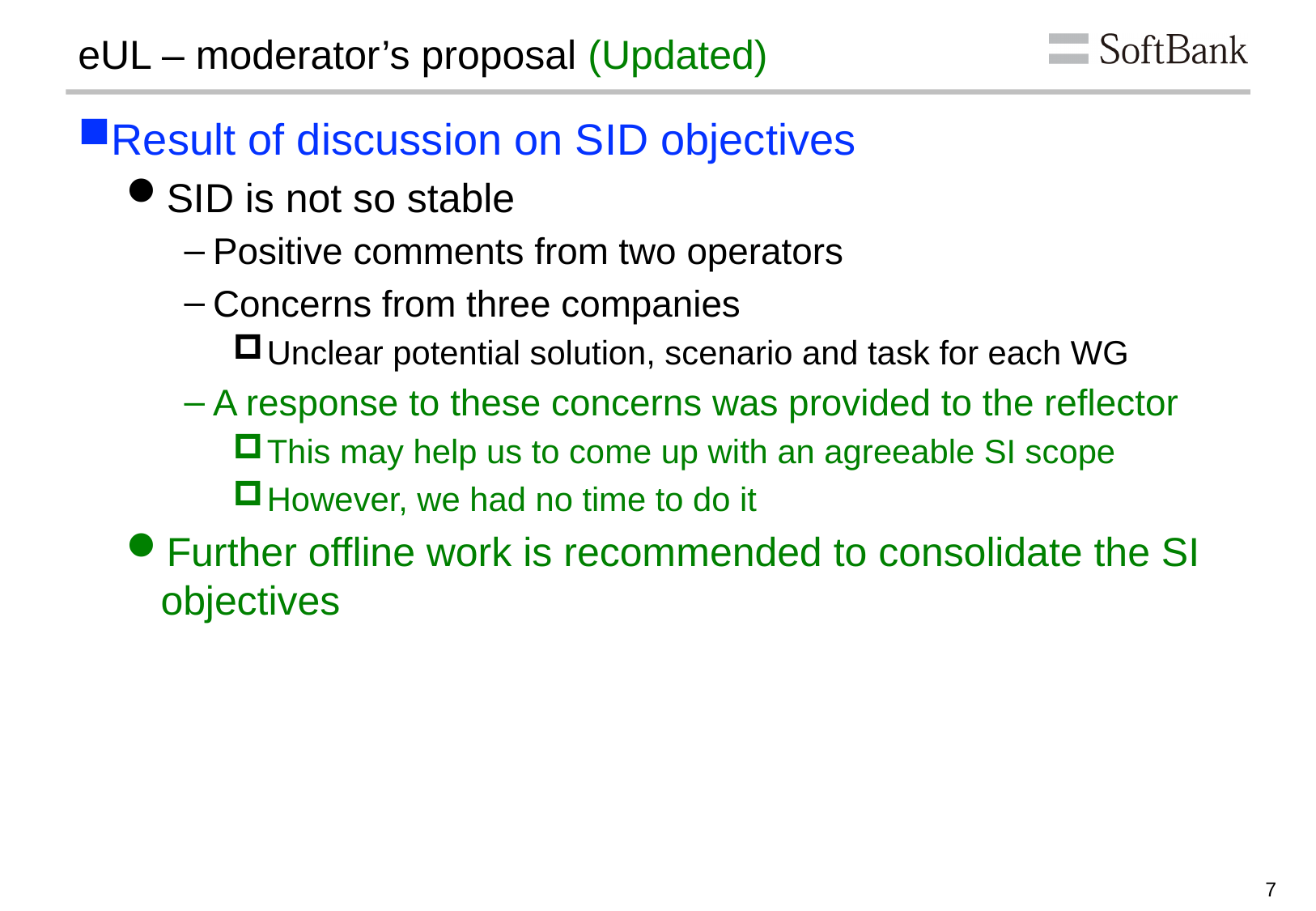

# eUL – moderator’s proposal (Updated)
Result of discussion on SID objectives
SID is not so stable
Positive comments from two operators
Concerns from three companies
Unclear potential solution, scenario and task for each WG
A response to these concerns was provided to the reflector
This may help us to come up with an agreeable SI scope
However, we had no time to do it
Further offline work is recommended to consolidate the SI objectives